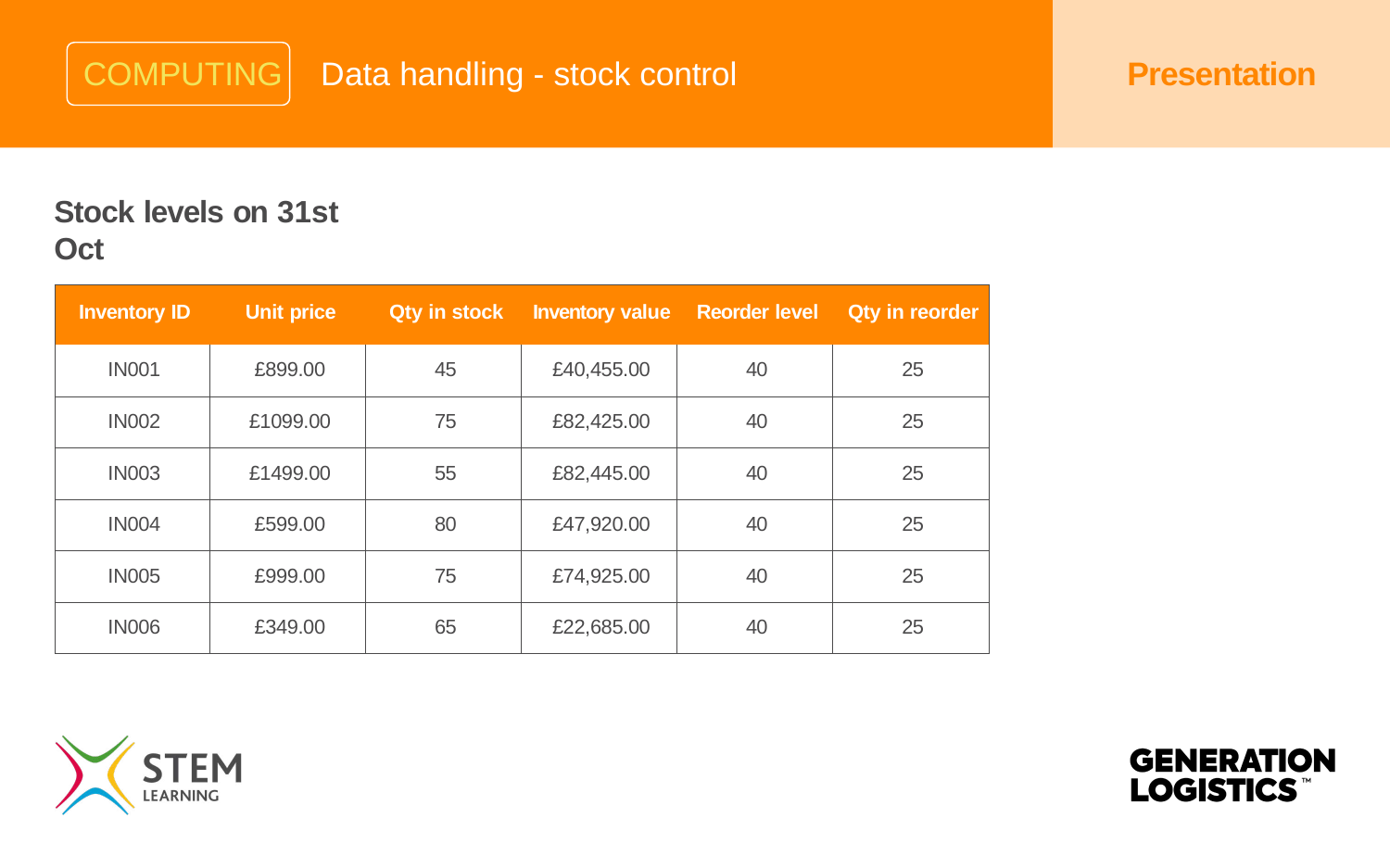

# COMPUTING
Data handling - stock control
Presentation
Stock levels on 31st Oct
Starting stock and reorder levels
| Inventory ID | Unit price | Qty in stock | Inventory value | Reorder level | Qty in reorder |
| --- | --- | --- | --- | --- | --- |
| IN001 | £899.00 | 45 | £40,455.00 | 40 | 25 |
| IN002 | £1099.00 | 75 | £82,425.00 | 40 | 25 |
| IN003 | £1499.00 | 55 | £82,445.00 | 40 | 25 |
| IN004 | £599.00 | 80 | £47,920.00 | 40 | 25 |
| IN005 | £999.00 | 75 | £74,925.00 | 40 | 25 |
| IN006 | £349.00 | 65 | £22,685.00 | 40 | 25 |